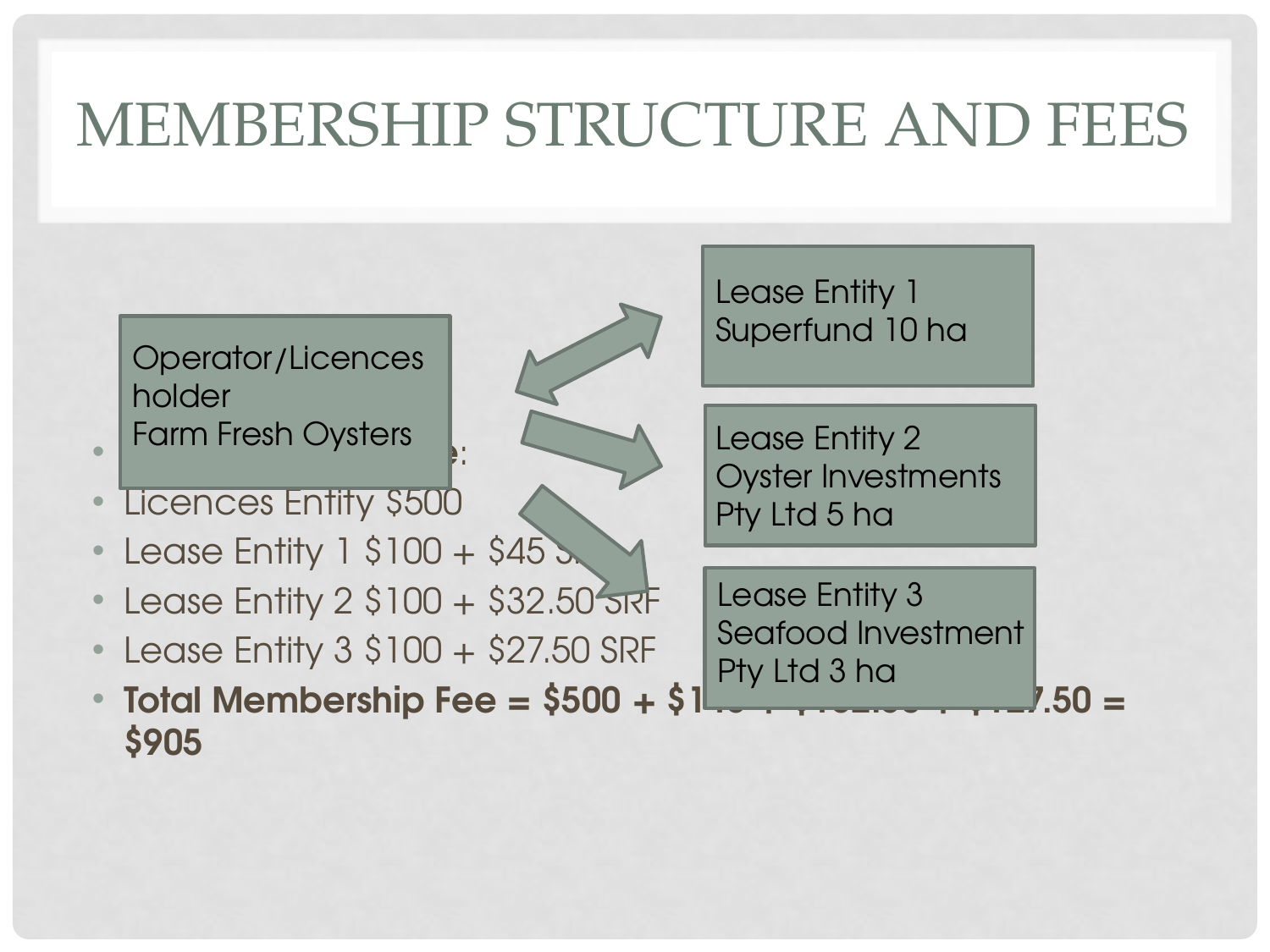

# Membership structure and fees

Fee Structure 1 vote:
Licences Entity $500
Lease Entity 1 $100 + $45 SRF
Lease Entity 2 $100 + $32.50 SRF
Lease Entity 3 $100 + $27.50 SRF
Total Membership Fee = $500 + $145 + $132.50 + $127.50 = $905

Lease Entity 1 Superfund 10 ha

Operator/Licences holder
Farm Fresh Oysters

Lease Entity 2
Oyster Investments Pty Ltd 5 ha

Lease Entity 3
Seafood Investment Pty Ltd 3 ha